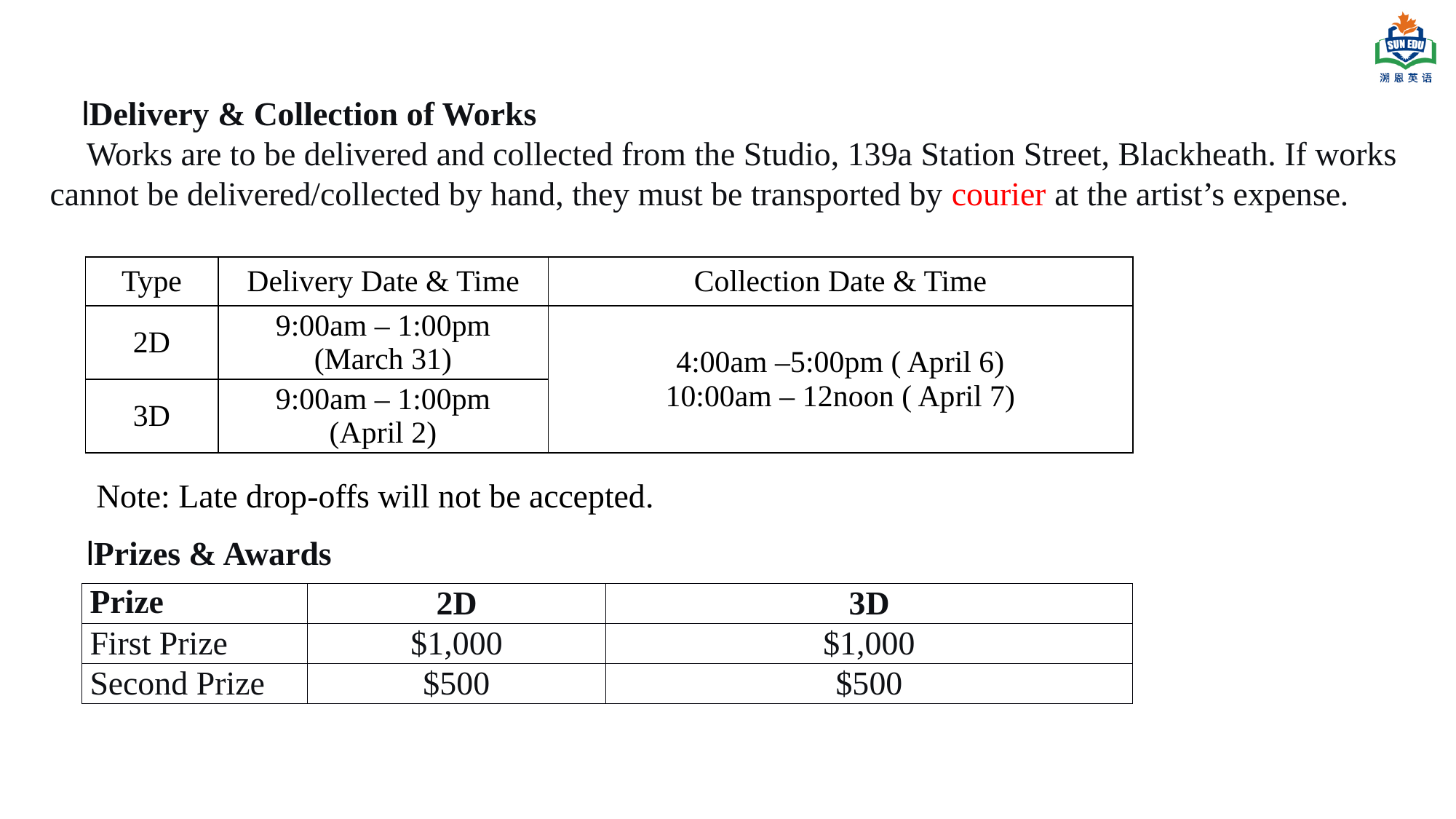

lDelivery & Collection of Works
Works are to be delivered and collected from the Studio, 139a Station Street, Blackheath. If works cannot be delivered/collected by hand, they must be transported by courier at the artist’s expense.
| Type | Delivery Date & Time | Collection Date & Time |
| --- | --- | --- |
| 2D | 9:00am – 1:00pm (March 31) | 4:00am –5:00pm ( April 6) 10:00am – 12noon ( April 7) |
| 3D | 9:00am – 1:00pm (April 2) |  |
Note: Late drop-offs will not be accepted.
lPrizes & Awards
| Prize | 2D | 3D |
| --- | --- | --- |
| First Prize | $1,000 | $1,000 |
| Second Prize | $500 | $500 |